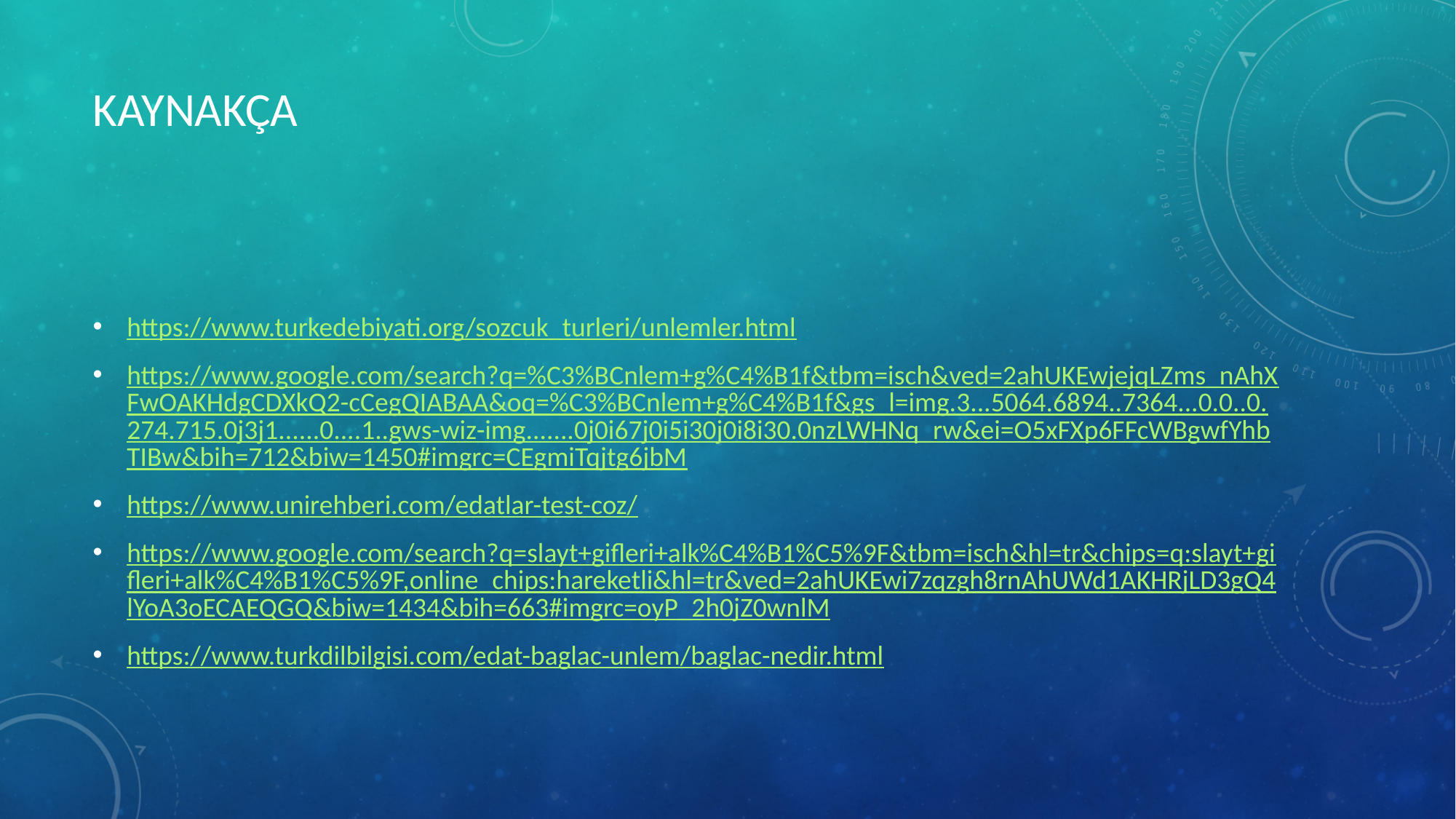

# kaynakça
https://www.turkedebiyati.org/sozcuk_turleri/unlemler.html
https://www.google.com/search?q=%C3%BCnlem+g%C4%B1f&tbm=isch&ved=2ahUKEwjejqLZms_nAhXFwOAKHdgCDXkQ2-cCegQIABAA&oq=%C3%BCnlem+g%C4%B1f&gs_l=img.3...5064.6894..7364...0.0..0.274.715.0j3j1......0....1..gws-wiz-img.......0j0i67j0i5i30j0i8i30.0nzLWHNq_rw&ei=O5xFXp6FFcWBgwfYhbTIBw&bih=712&biw=1450#imgrc=CEgmiTqjtg6jbM
https://www.unirehberi.com/edatlar-test-coz/
https://www.google.com/search?q=slayt+gifleri+alk%C4%B1%C5%9F&tbm=isch&hl=tr&chips=q:slayt+gifleri+alk%C4%B1%C5%9F,online_chips:hareketli&hl=tr&ved=2ahUKEwi7zqzgh8rnAhUWd1AKHRjLD3gQ4lYoA3oECAEQGQ&biw=1434&bih=663#imgrc=oyP_2h0jZ0wnlM
https://www.turkdilbilgisi.com/edat-baglac-unlem/baglac-nedir.html